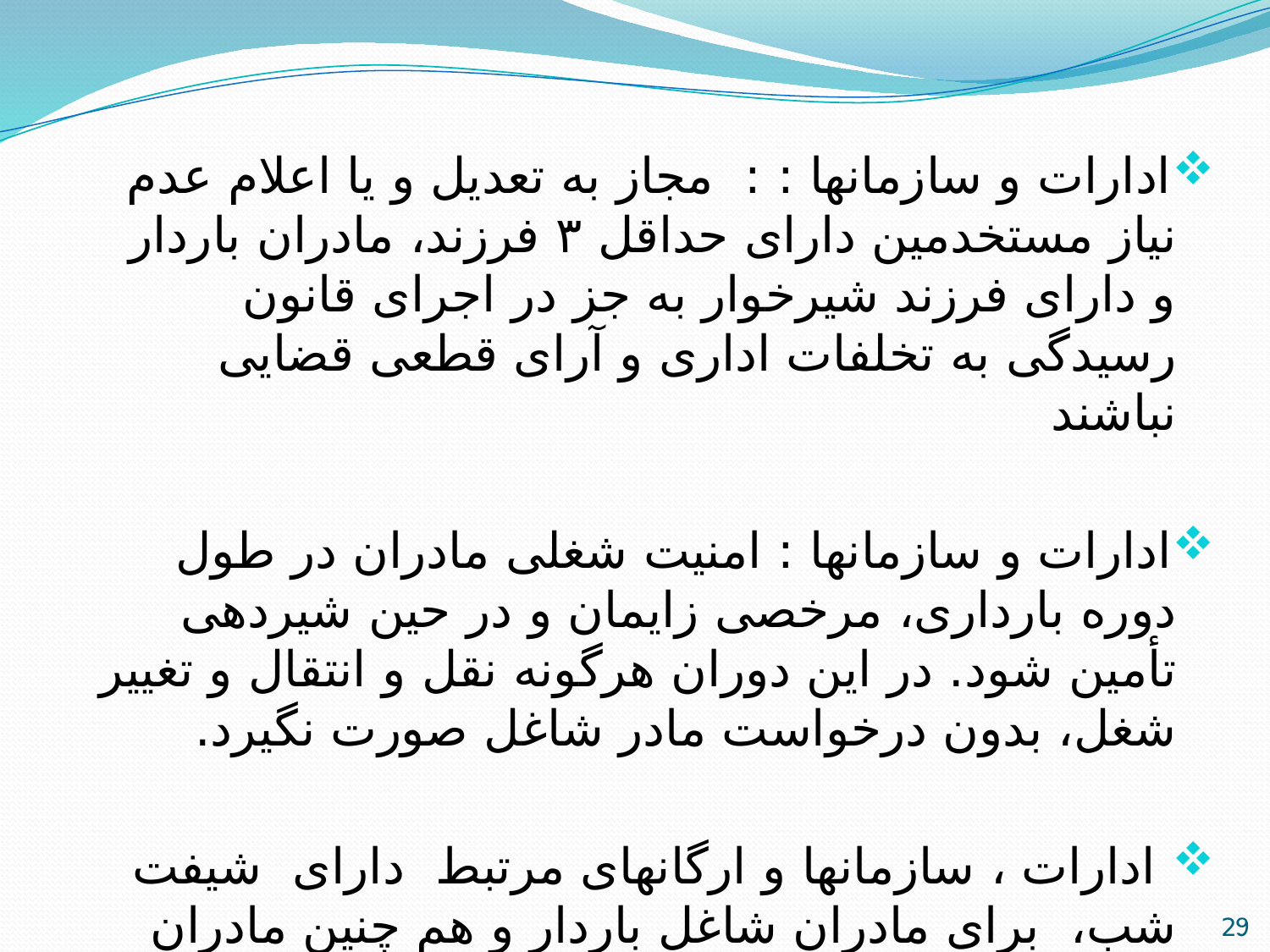

ادارات و سازمانها : :  مجاز به تعدیل و یا اعلام عدم نیاز مستخدمین دارای حداقل ۳ فرزند، مادران باردار و دارای فرزند شیرخوار به جز در اجرای قانون رسیدگی به تخلفات اداری و آرای قطعی قضایی نباشند

ادارات و سازمانها : امنیت شغلی مادران در طول دوره بارداری، مرخصی زایمان و در حین شیردهی تأمین شود. در این دوران هرگونه نقل و انتقال و تغییر شغل، بدون درخواست مادر شاغل صورت نگیرد.

 ادارات ، سازمانها و ارگانهای مرتبط  دارای  شیفت شب،  برای مادران شاغل باردار و هم چنین مادران دارای فرزند شیرخوار تا ۲ سال و پدران تا یک ماهگی نوزاد، در مشاغل و فعالیت هایی که نیازمند شیفت شب می‌باشند، اختیاری گردد

29